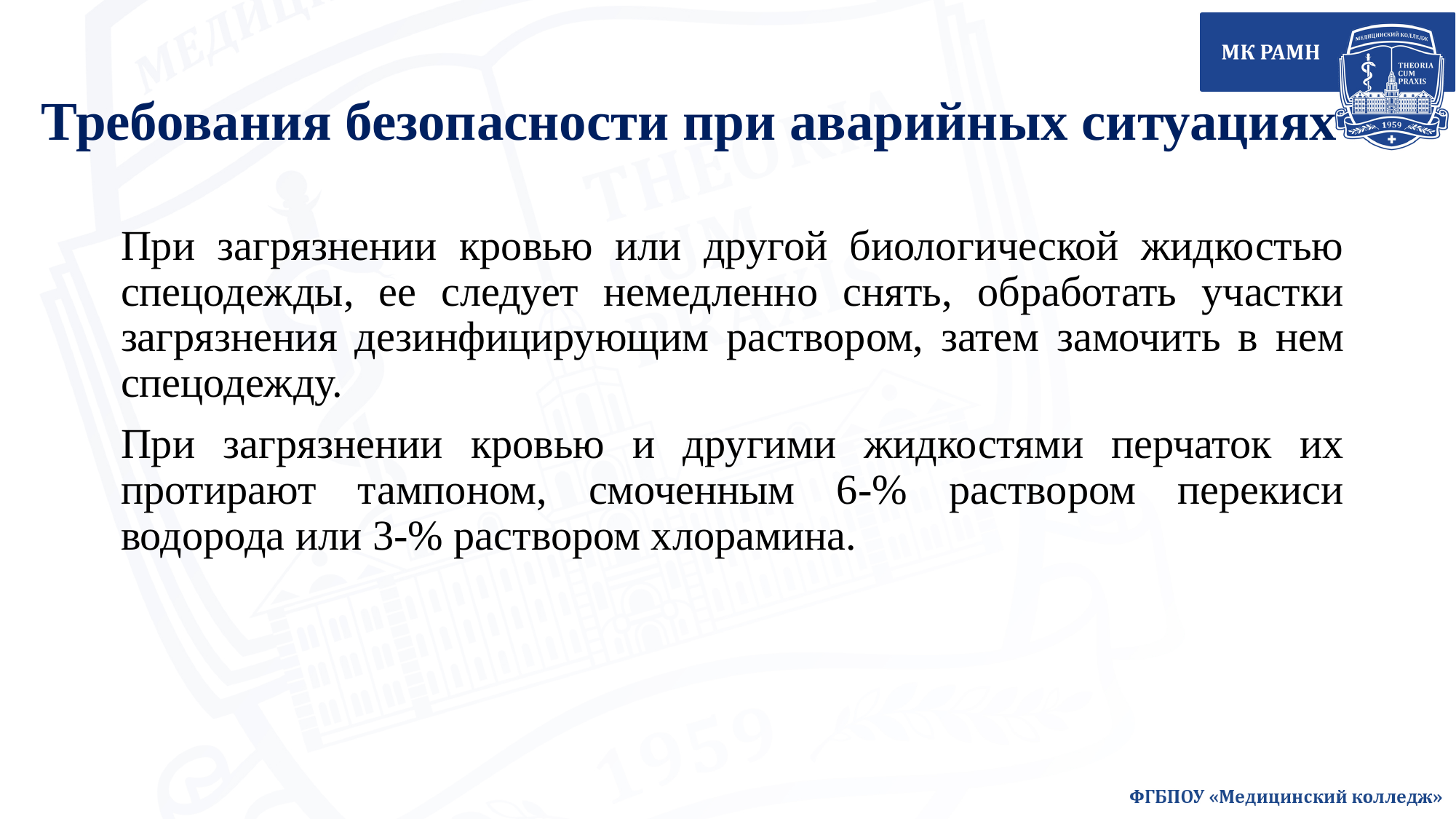

# Требования безопасности при аварийных ситуациях
При загрязнении кровью или другой биологической жидкостью спецодежды, ее следует немедленно снять, обработать участки загрязнения дезинфицирующим раствором, затем замочить в нем спецодежду.
При загрязнении кровью и другими жидкостями перчаток их протирают тампоном, смоченным 6-% раствором перекиси водорода или 3-% раствором хлорамина.